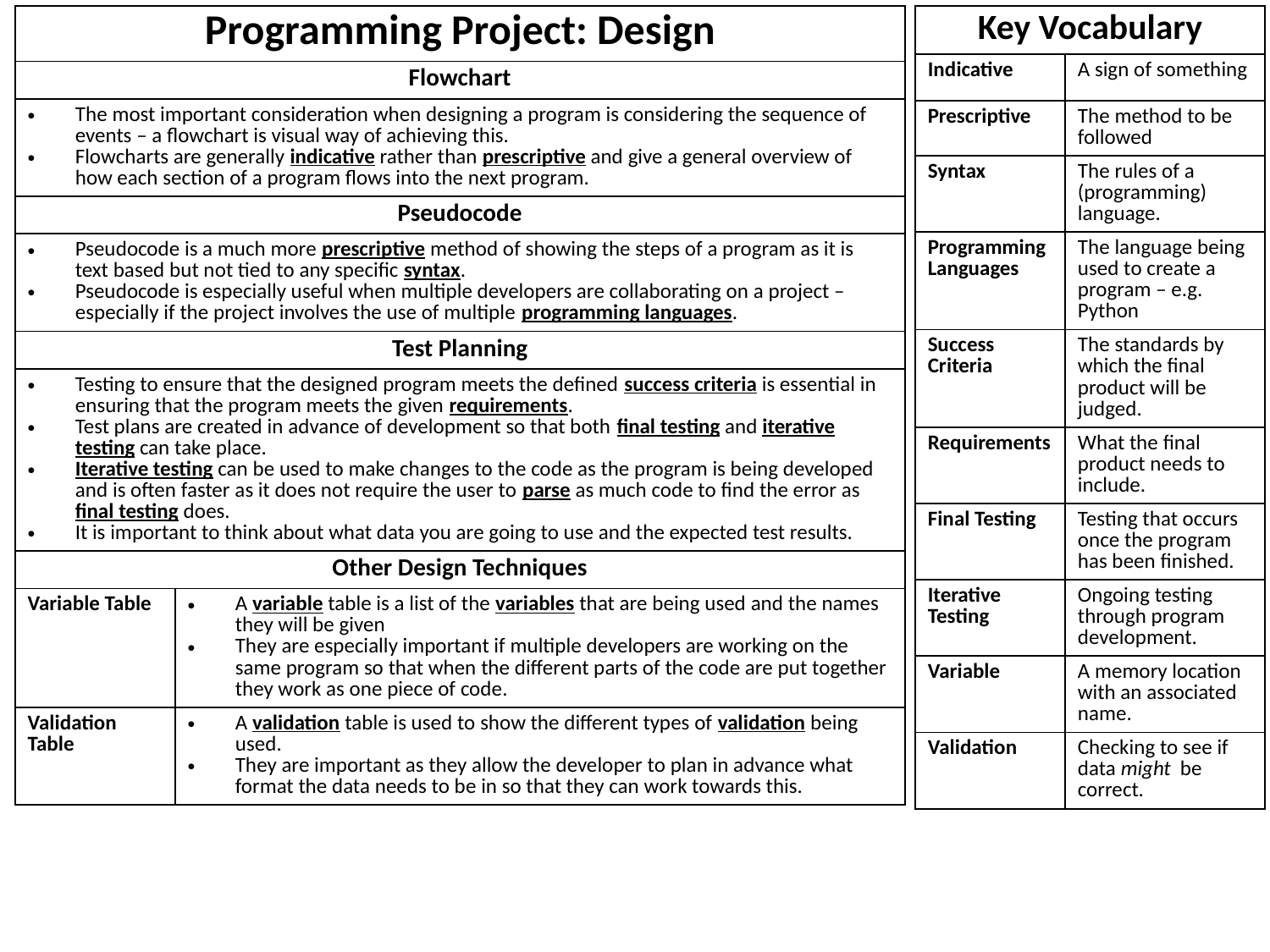

| Programming Project: Design |  |
| --- | --- |
| Flowchart |  |
| The most important consideration when designing a program is considering the sequence of events – a flowchart is visual way of achieving this. Flowcharts are generally indicative rather than prescriptive and give a general overview of how each section of a program flows into the next program. |  |
| Pseudocode |  |
| Pseudocode is a much more prescriptive method of showing the steps of a program as it is text based but not tied to any specific syntax. Pseudocode is especially useful when multiple developers are collaborating on a project – especially if the project involves the use of multiple programming languages. |  |
| Test Planning |  |
| Testing to ensure that the designed program meets the defined success criteria is essential in ensuring that the program meets the given requirements. Test plans are created in advance of development so that both final testing and iterative testing can take place. Iterative testing can be used to make changes to the code as the program is being developed and is often faster as it does not require the user to parse as much code to find the error as final testing does. It is important to think about what data you are going to use and the expected test results. |  |
| Other Design Techniques |  |
| Variable Table | A variable table is a list of the variables that are being used and the names they will be given They are especially important if multiple developers are working on the same program so that when the different parts of the code are put together they work as one piece of code. |
| Validation Table | A validation table is used to show the different types of validation being used. They are important as they allow the developer to plan in advance what format the data needs to be in so that they can work towards this. |
| Key Vocabulary |  |
| --- | --- |
| Indicative | A sign of something |
| Prescriptive | The method to be followed |
| Syntax | The rules of a (programming) language. |
| Programming Languages | The language being used to create a program – e.g. Python |
| Success Criteria | The standards by which the final product will be judged. |
| Requirements | What the final product needs to include. |
| Final Testing | Testing that occurs once the program has been finished. |
| Iterative Testing | Ongoing testing through program development. |
| Variable | A memory location with an associated name. |
| Validation | Checking to see if data might be correct. |